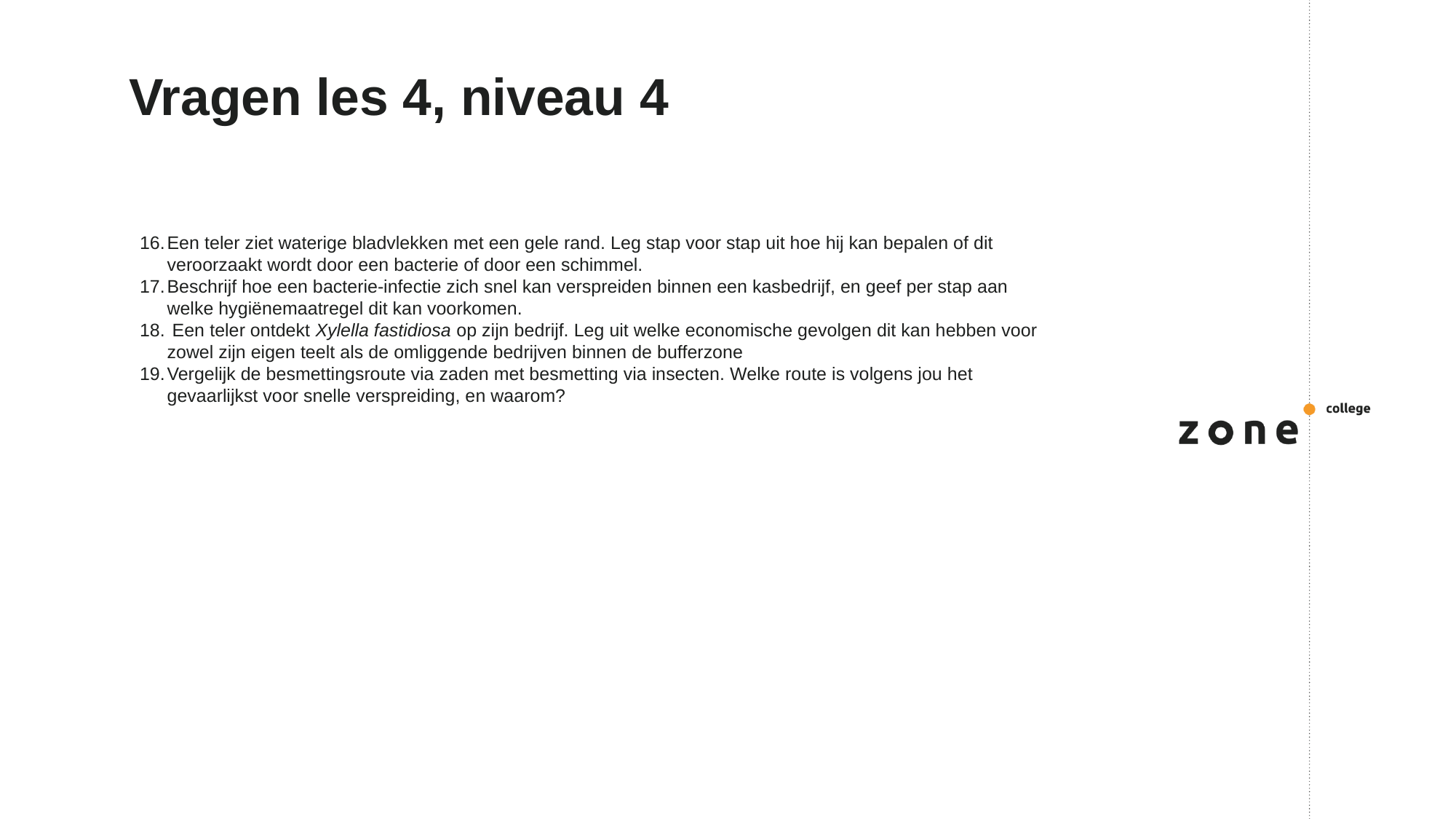

# Vragen les 4, niveau 4
Een teler ziet waterige bladvlekken met een gele rand. Leg stap voor stap uit hoe hij kan bepalen of dit veroorzaakt wordt door een bacterie of door een schimmel.
Beschrijf hoe een bacterie-infectie zich snel kan verspreiden binnen een kasbedrijf, en geef per stap aan welke hygiënemaatregel dit kan voorkomen.
 Een teler ontdekt Xylella fastidiosa op zijn bedrijf. Leg uit welke economische gevolgen dit kan hebben voor zowel zijn eigen teelt als de omliggende bedrijven binnen de bufferzone
Vergelijk de besmettingsroute via zaden met besmetting via insecten. Welke route is volgens jou het gevaarlijkst voor snelle verspreiding, en waarom?